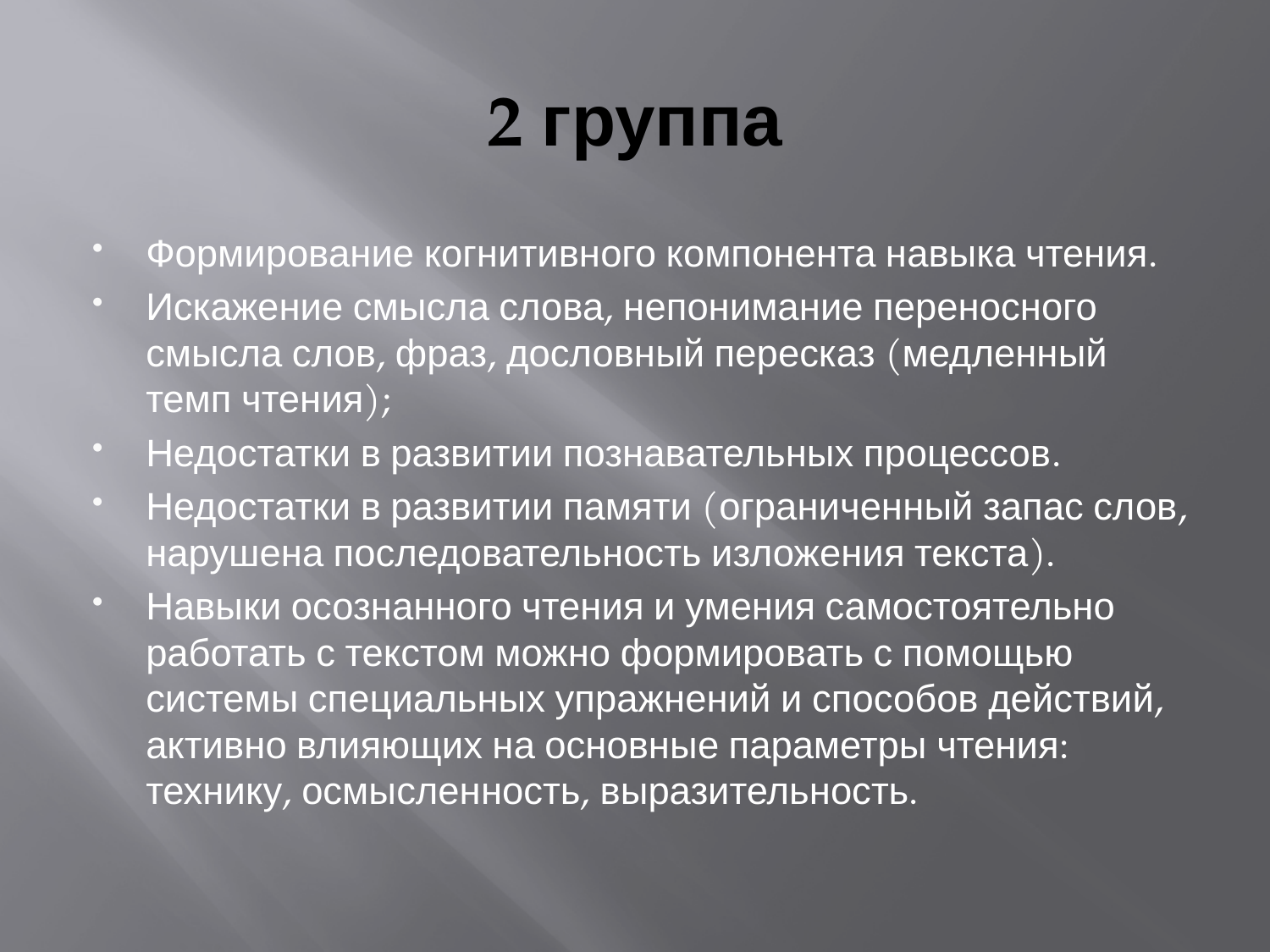

# 2 группа
Формирование когнитивного компонента навыка чтения.
Искажение смысла слова, непонимание переносного смысла слов, фраз, дословный пересказ (медленный темп чтения);
Недостатки в развитии познавательных процессов.
Недостатки в развитии памяти (ограниченный запас слов, нарушена последовательность изложения текста).
Навыки осознанного чтения и умения самостоятельно работать с текстом можно формировать с помощью системы специальных упражнений и способов действий, активно влияющих на основные параметры чтения: технику, осмысленность, выразительность.